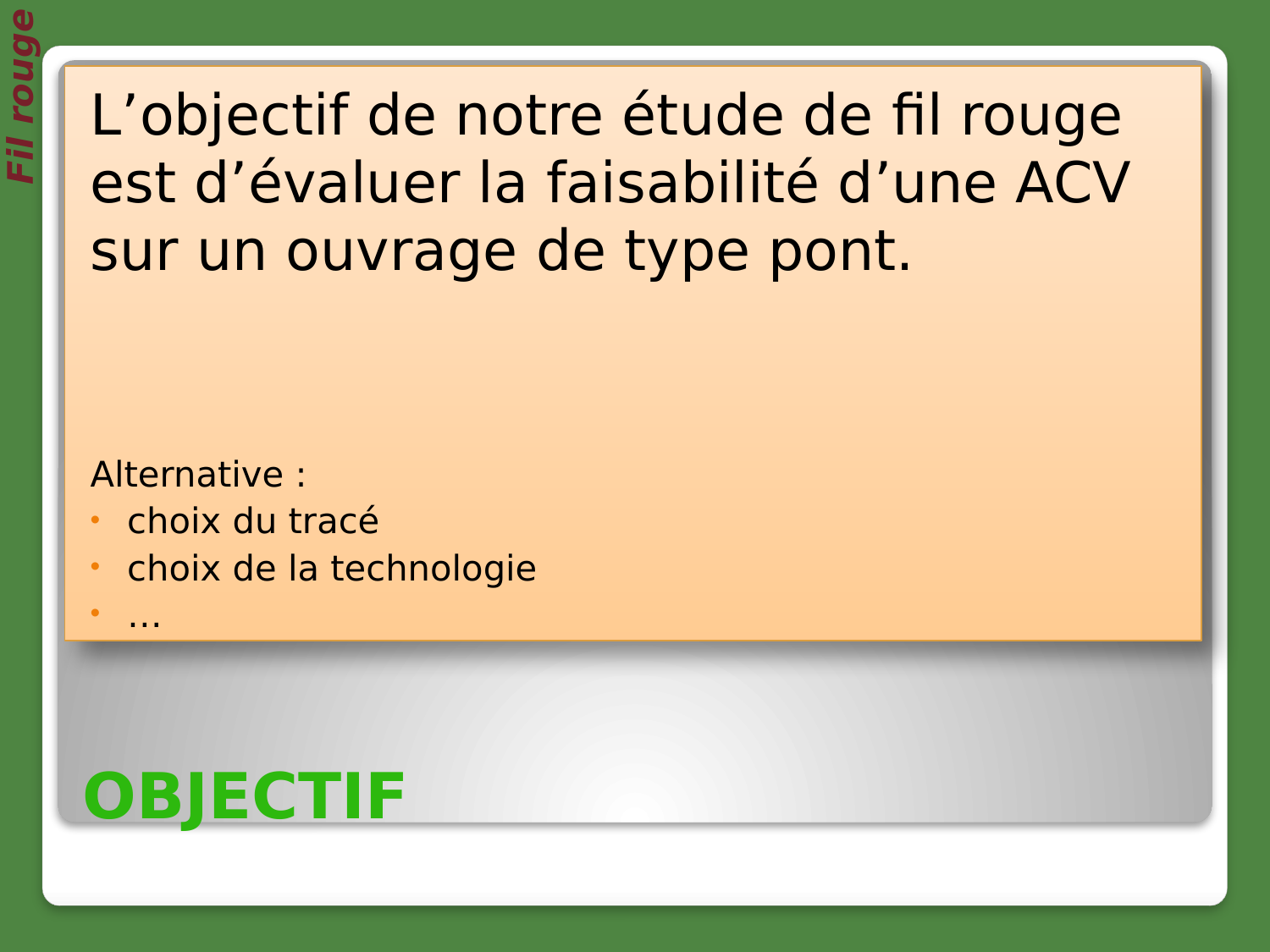

L’objectif de notre étude de fil rouge est d’évaluer la faisabilité d’une ACV sur un ouvrage de type pont.

Alternative :
choix du tracé
choix de la technologie
…
Fil rouge
# Objectif